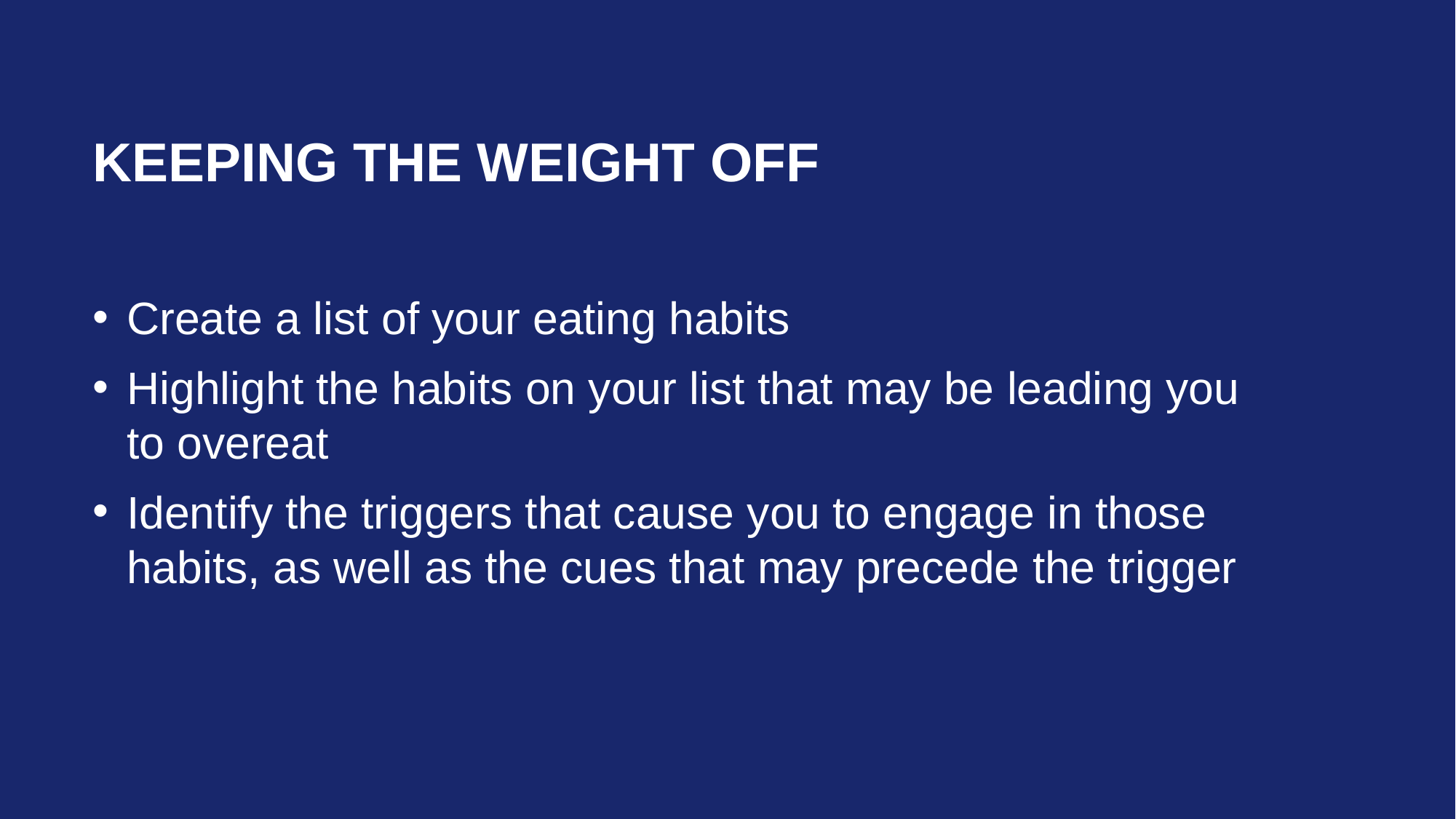

# Keeping the Weight Off
Create a list of your eating habits
Highlight the habits on your list that may be leading you to overeat
Identify the triggers that cause you to engage in those habits, as well as the cues that may precede the trigger